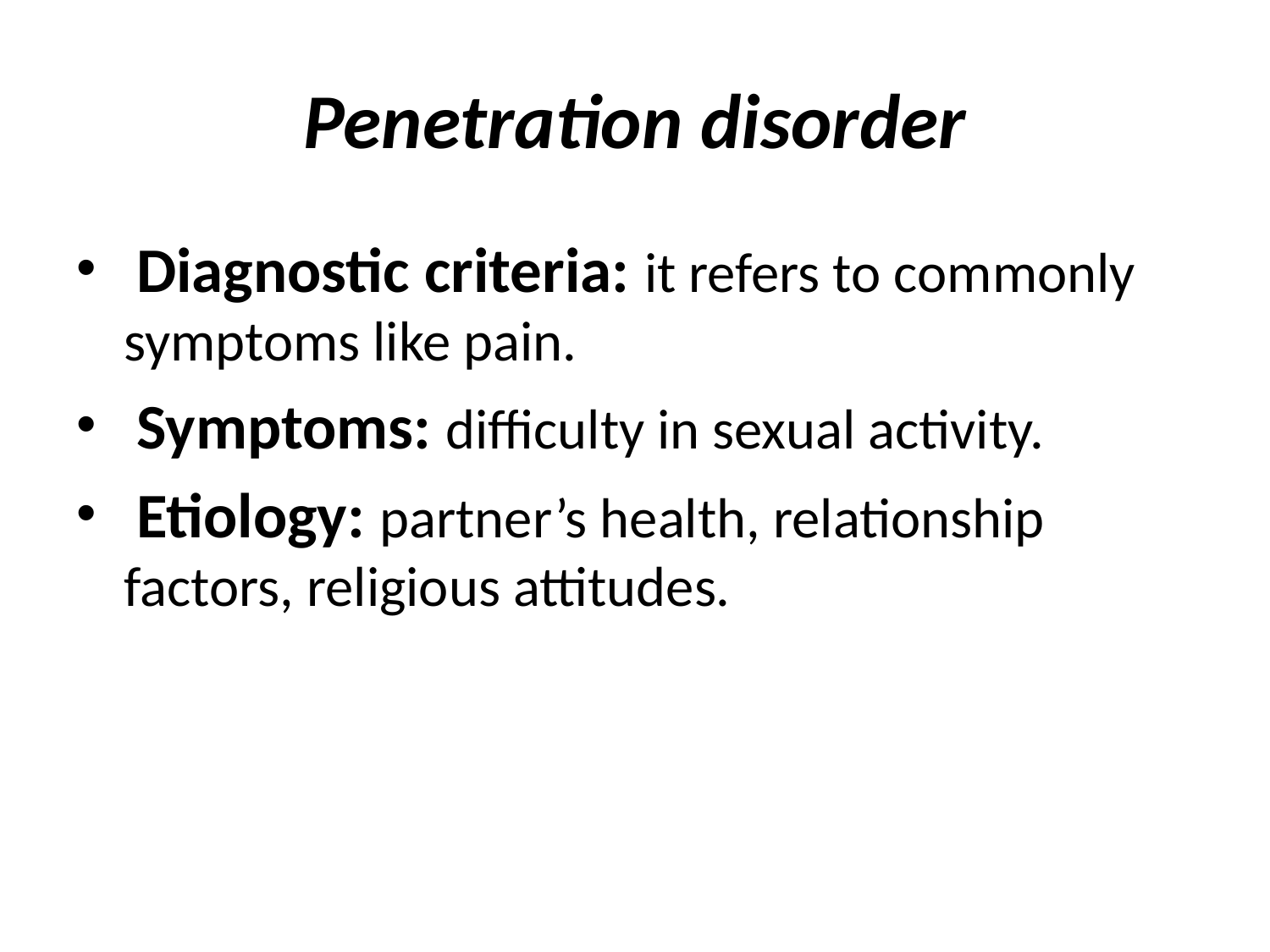

# Penetration disorder
 Diagnostic criteria: it refers to commonly symptoms like pain.
 Symptoms: difficulty in sexual activity.
 Etiology: partner’s health, relationship factors, religious attitudes.